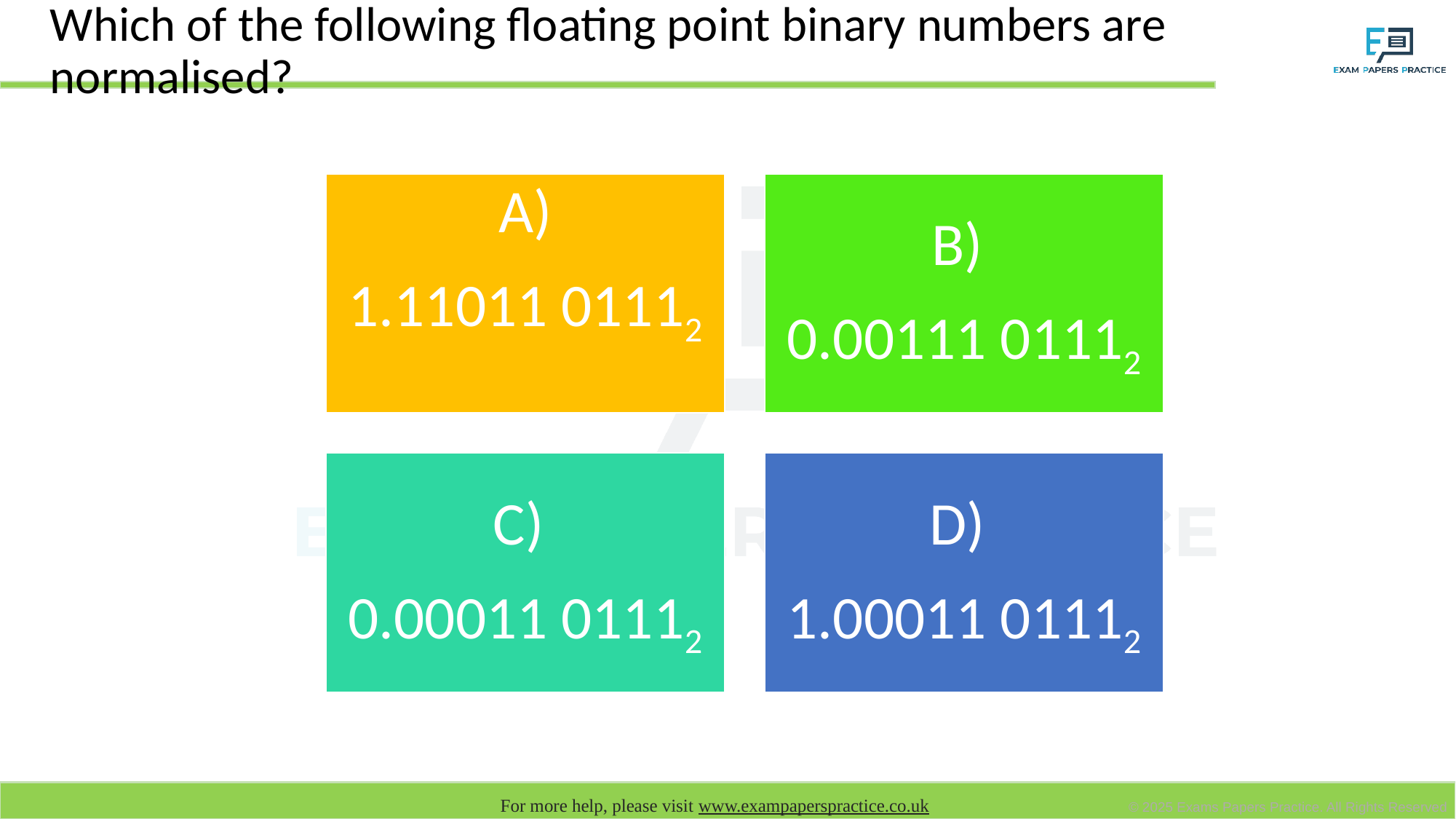

# Which of the following floating point binary numbers are normalised?
A)
1.11011 01112
B)
0.00111 01112
C)
0.00011 01112
D)
1.00011 01112